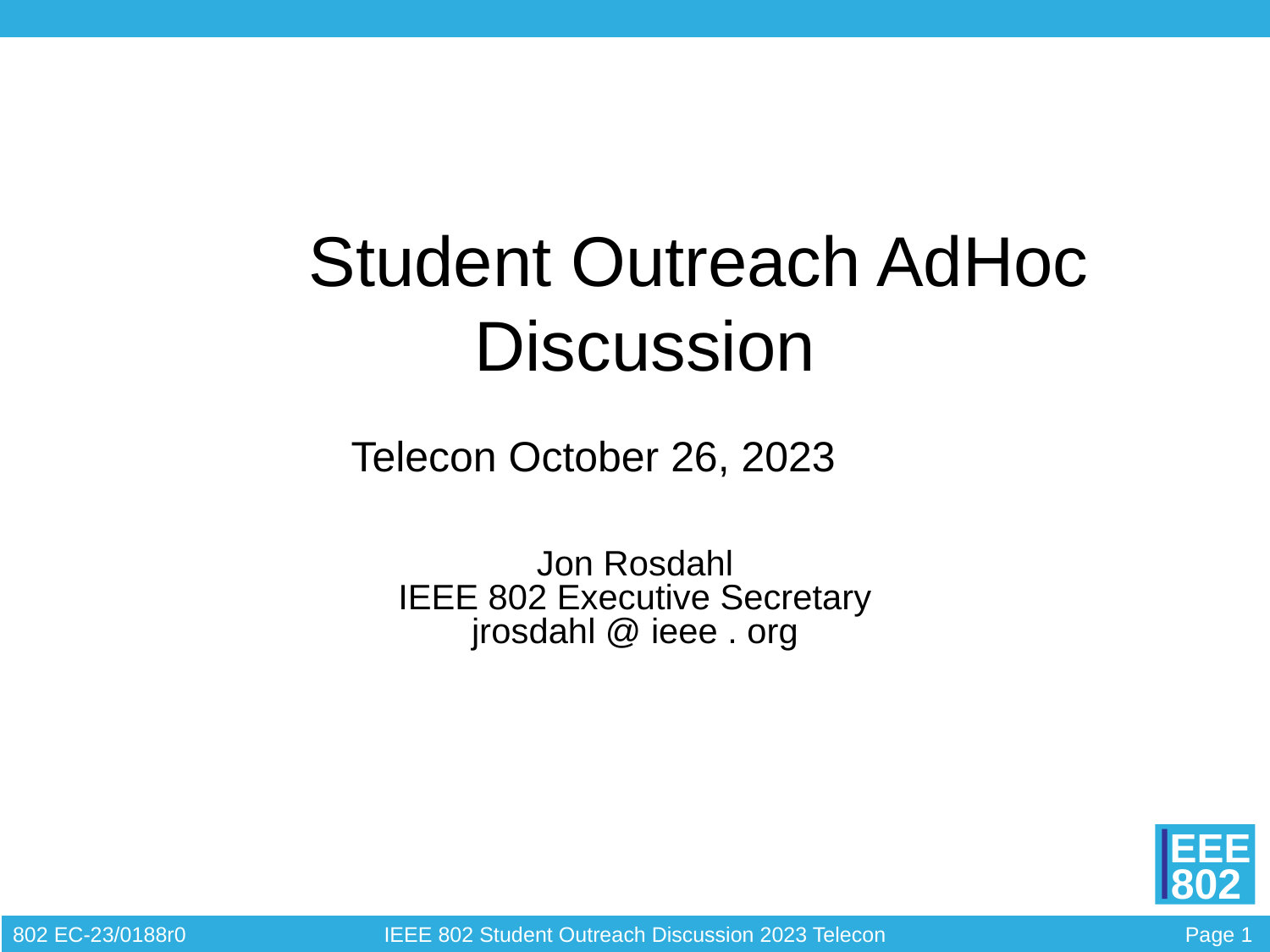

# Student Outreach AdHoc Discussion
Telecon October 26, 2023
Jon Rosdahl
IEEE 802 Executive Secretary
jrosdahl @ ieee . org